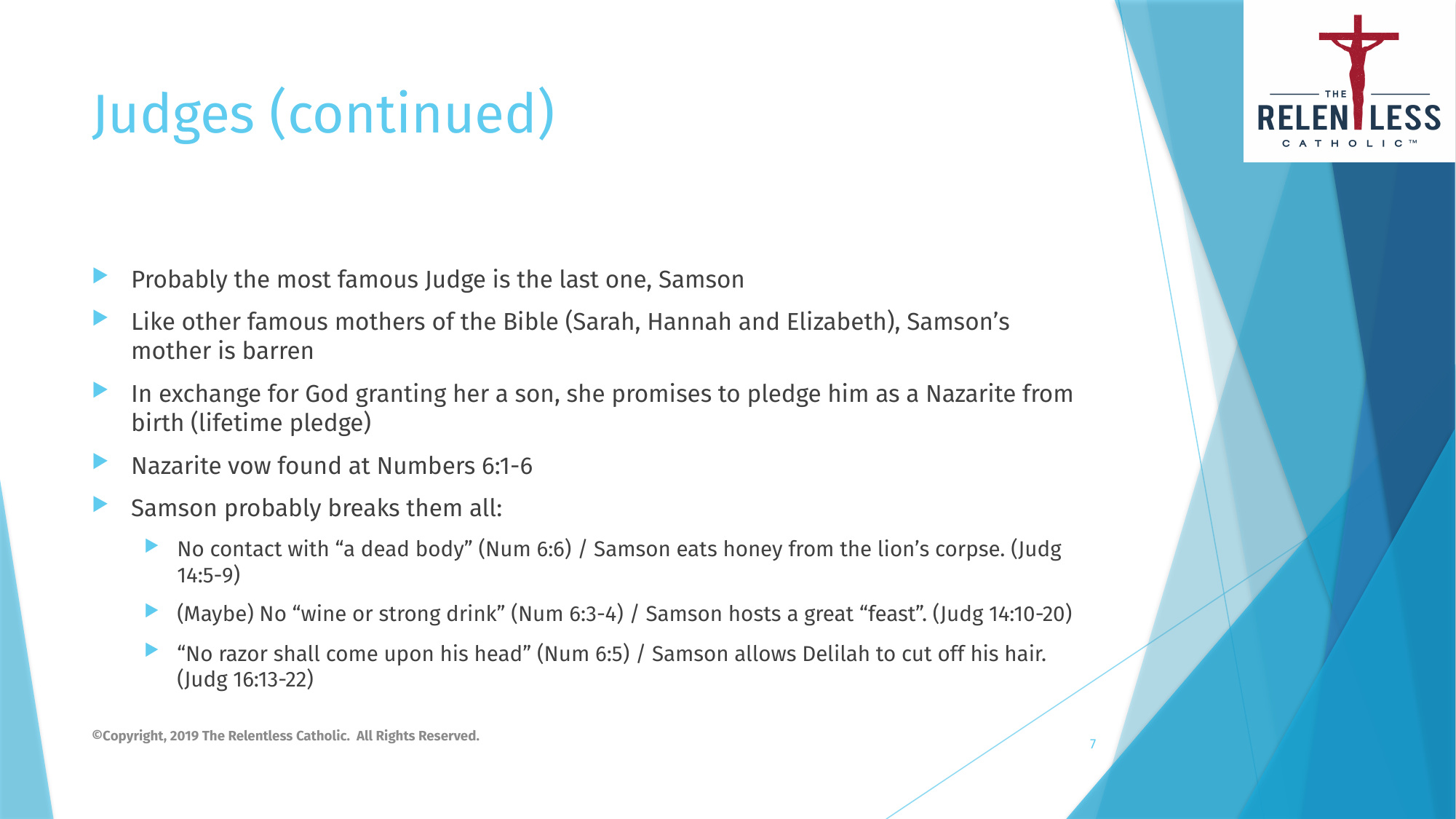

# Judges (continued)
Probably the most famous Judge is the last one, Samson
Like other famous mothers of the Bible (Sarah, Hannah and Elizabeth), Samson’s mother is barren
In exchange for God granting her a son, she promises to pledge him as a Nazarite from birth (lifetime pledge)
Nazarite vow found at Numbers 6:1-6
Samson probably breaks them all:
No contact with “a dead body” (Num 6:6) / Samson eats honey from the lion’s corpse. (Judg 14:5-9)
(Maybe) No “wine or strong drink” (Num 6:3-4) / Samson hosts a great “feast”. (Judg 14:10-20)
“No razor shall come upon his head” (Num 6:5) / Samson allows Delilah to cut off his hair. (Judg 16:13-22)

©Copyright, 2019 The Relentless Catholic.  All Rights Reserved.

7